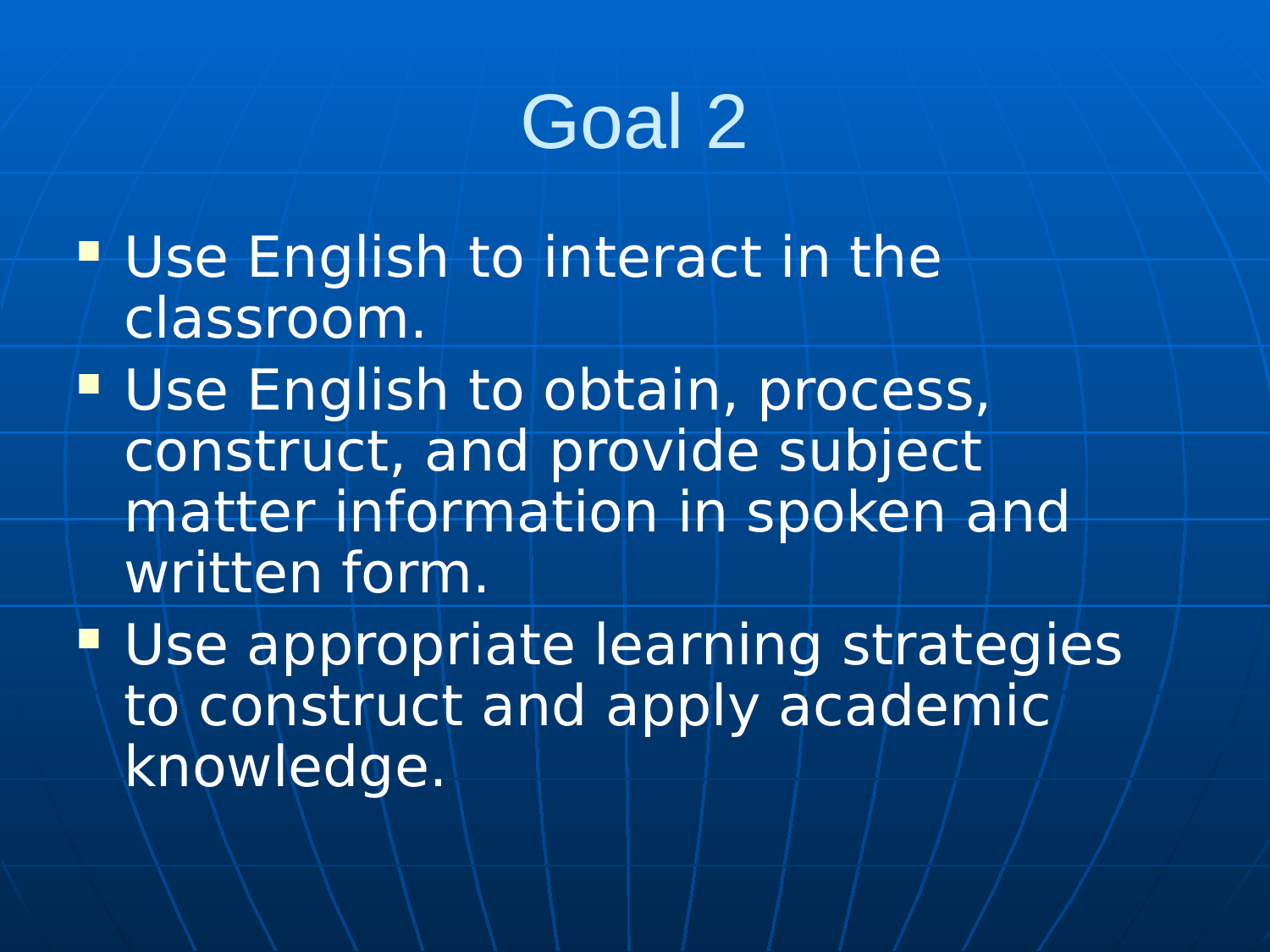

# Goal 2
Use English to interact in the classroom.
Use English to obtain, process, construct, and provide subject matter information in spoken and written form.
Use appropriate learning strategies to construct and apply academic knowledge.